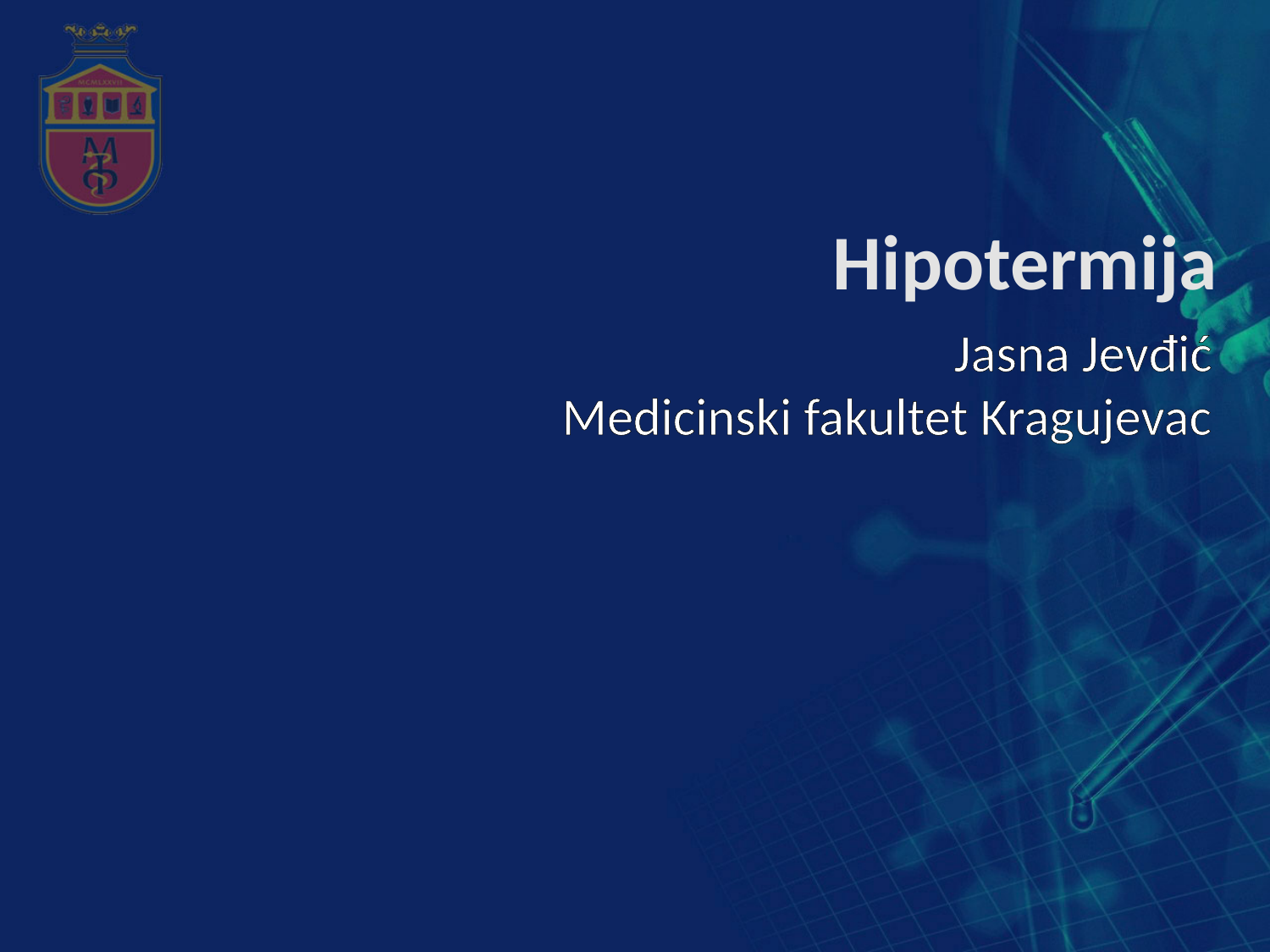

# Hipotermija
Jasna Jevđić
Medicinski fakultet Kragujevac